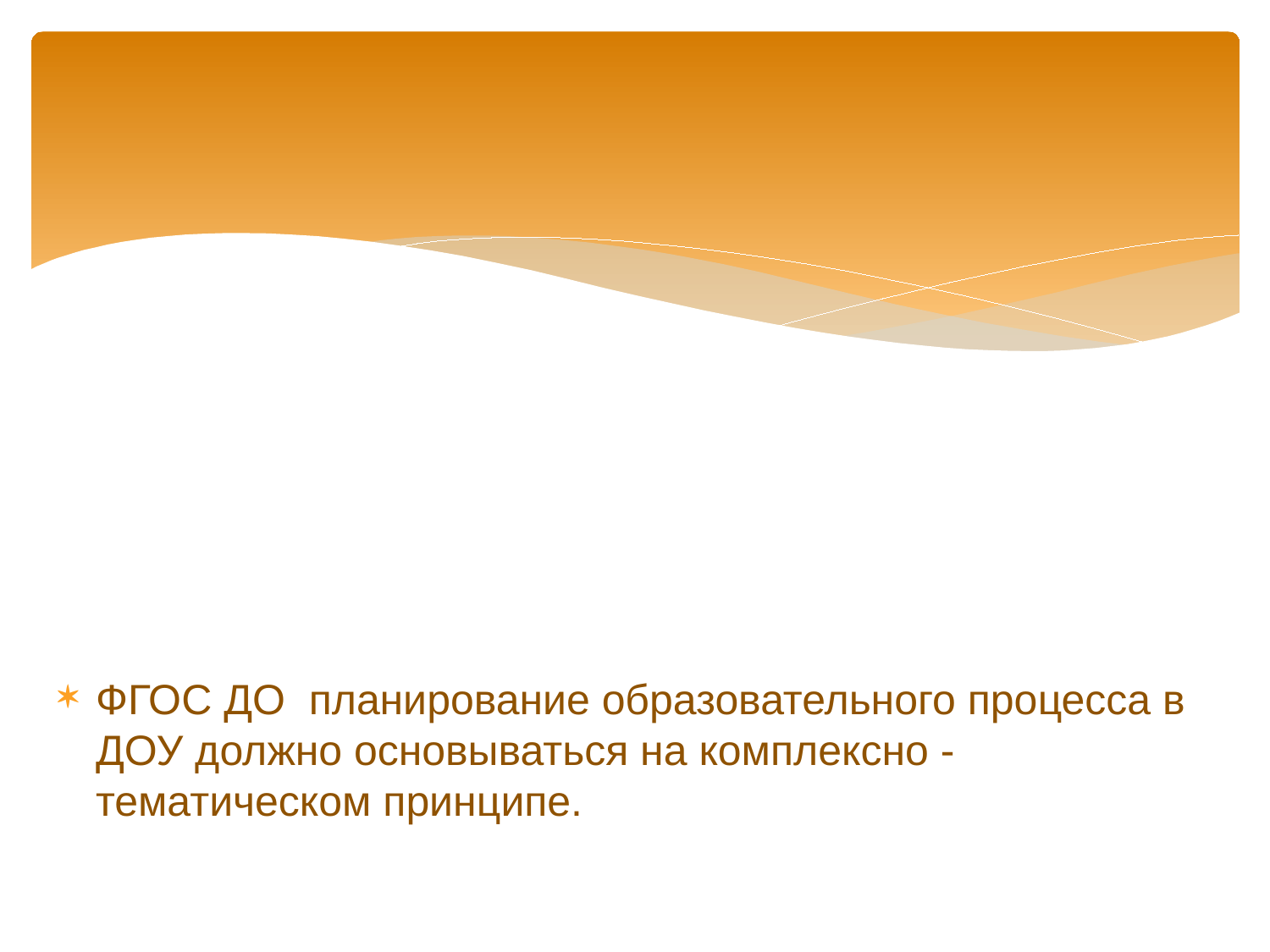

ФГОС ДО  планирование образовательного про­цесса в ДОУ должно основываться на комплексно - ­тематическом принципе.